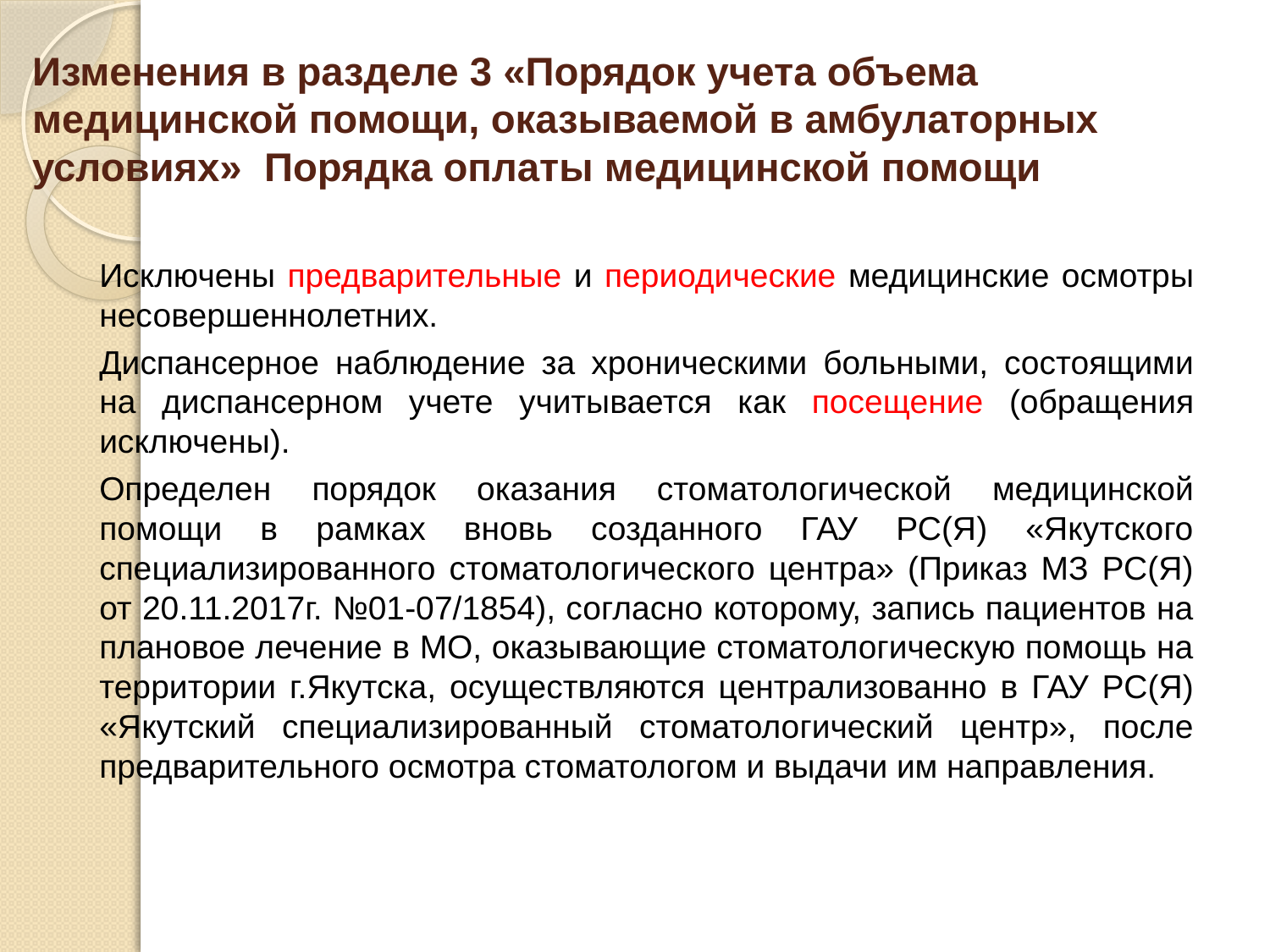

# Изменения в разделе 3 «Порядок учета объема медицинской помощи, оказываемой в амбулаторных условиях»  Порядка оплаты медицинской помощи
		Исключены предварительные и периодические медицинские осмотры несовершеннолетних.
		Диспансерное наблюдение за хроническими больными, состоящими на диспансерном учете учитывается как посещение (обращения исключены).
		Определен порядок оказания стоматологической медицинской помощи в рамках вновь созданного ГАУ РС(Я) «Якутского специализированного стоматологического центра» (Приказ МЗ РС(Я) от 20.11.2017г. №01-07/1854), согласно которому, запись пациентов на плановое лечение в МО, оказывающие стоматологическую помощь на территории г.Якутска, осуществляются централизованно в ГАУ РС(Я) «Якутский специализированный стоматологический центр», после предварительного осмотра стоматологом и выдачи им направления.